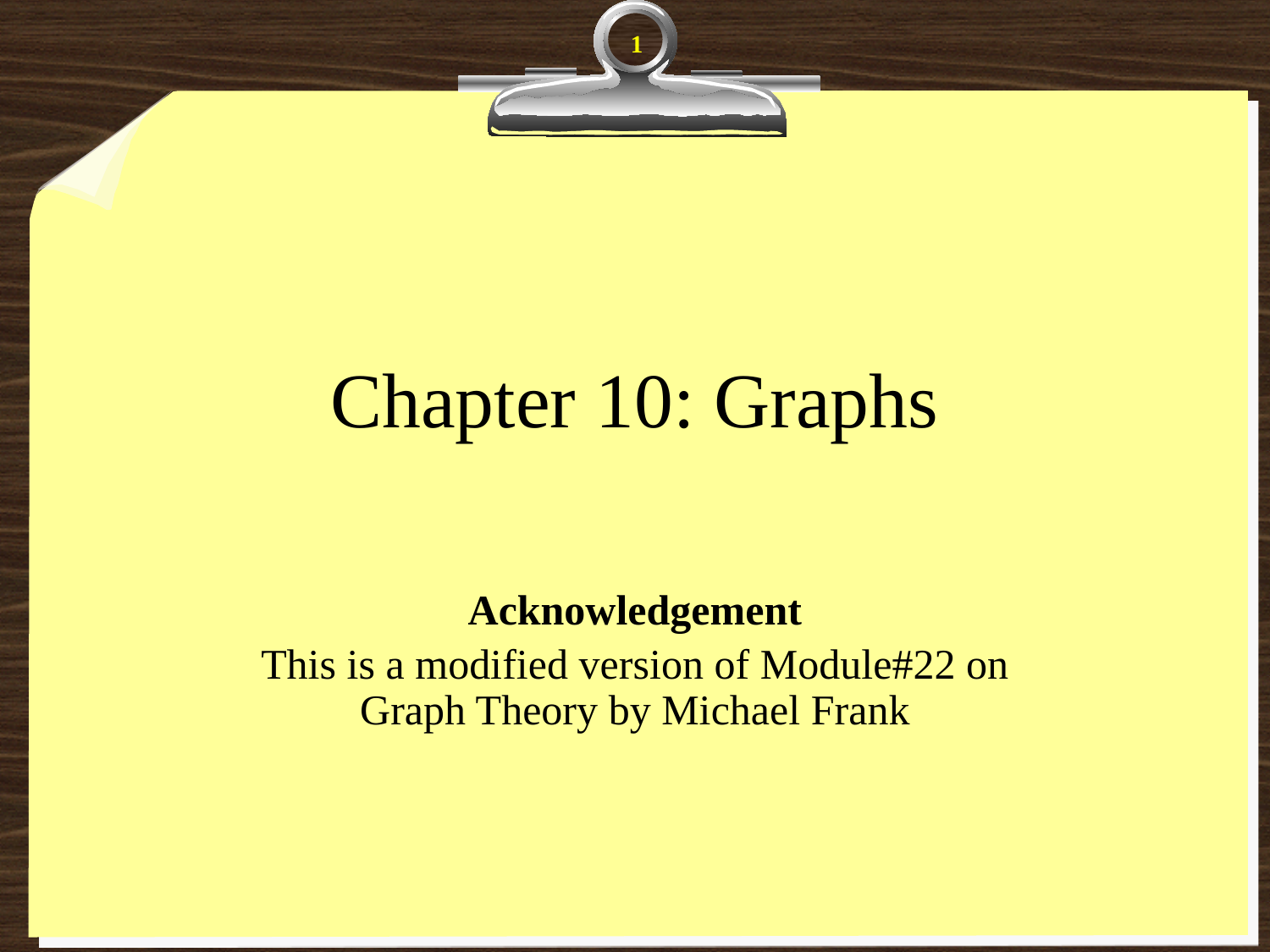

1
# Chapter 10: Graphs
Acknowledgement
This is a modified version of Module#22 on Graph Theory by Michael Frank